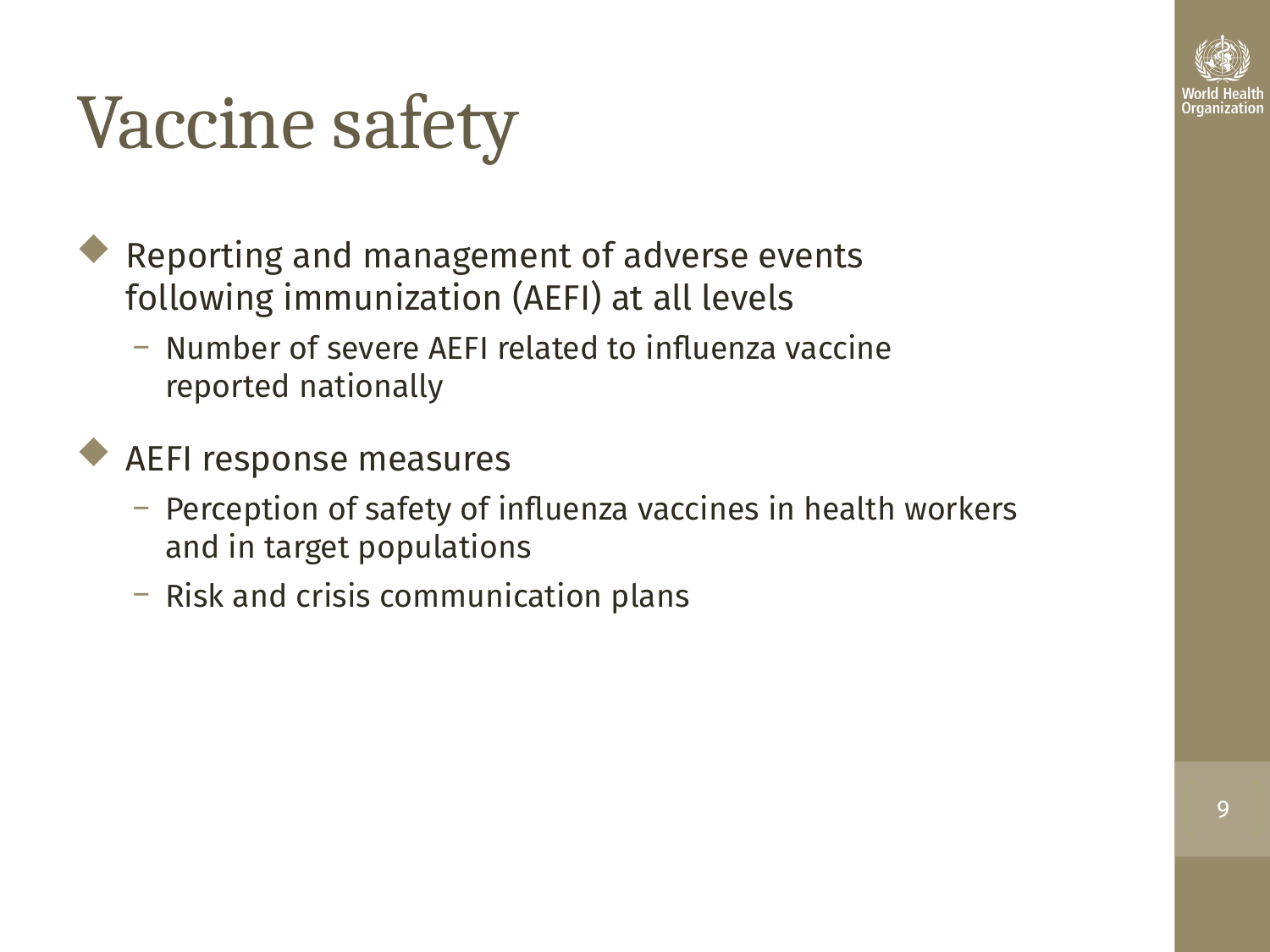

# Vaccine safety
Reporting and management of adverse events
following immunization (AEFI) at all levels
Number of severe AEFI related to influenza vaccine
reported nationally
AEFI response measures
Perception of safety of influenza vaccines in health workers
and in target populations
Risk and crisis communication plans